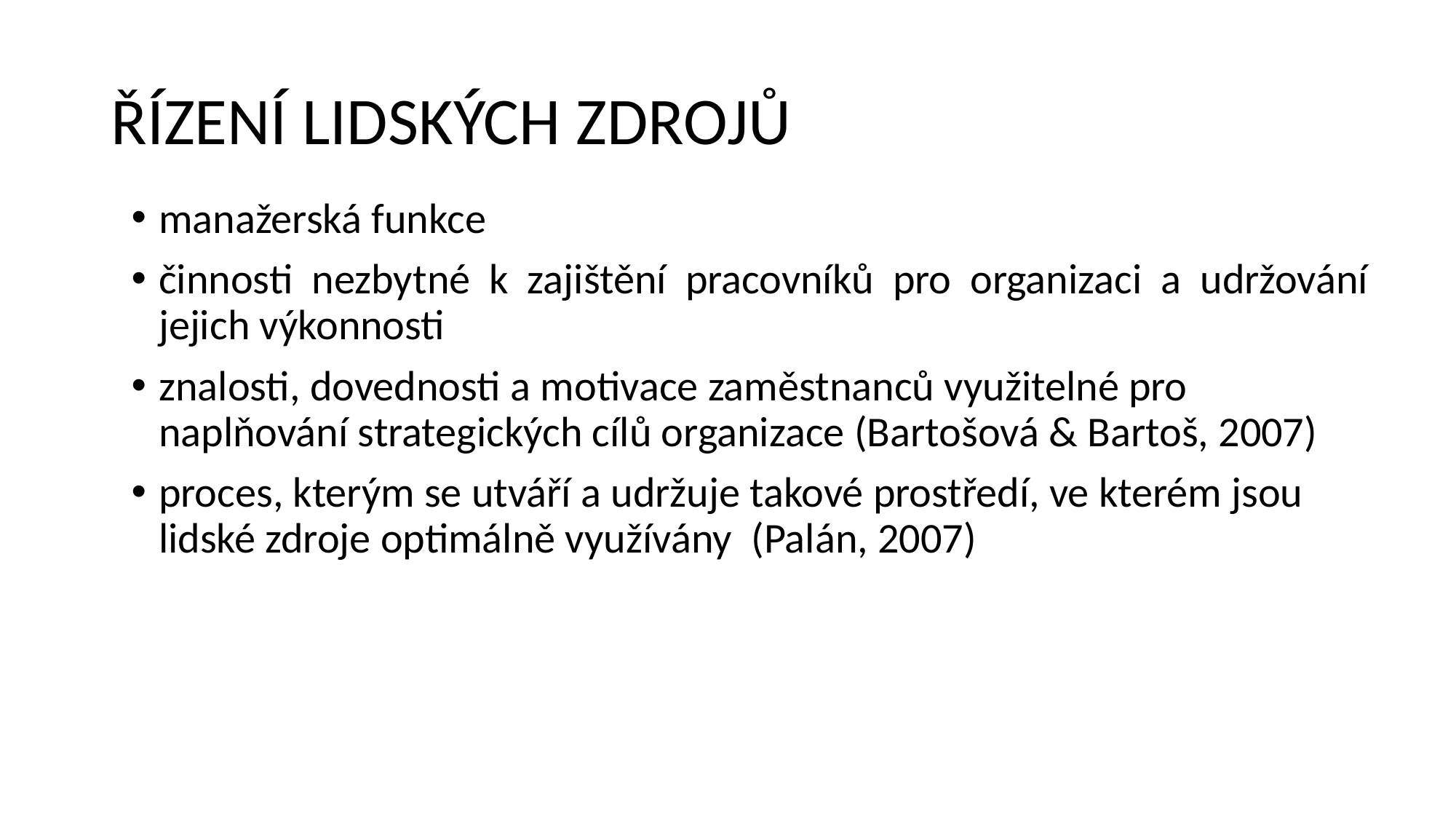

# ŘÍZENÍ LIDSKÝCH ZDROJŮ
manažerská funkce
činnosti nezbytné k zajištění pracovníků pro organizaci a udržování jejich výkonnosti
znalosti, dovednosti a motivace zaměstnanců využitelné pro naplňování strategických cílů organizace (Bartošová & Bartoš, 2007)
proces, kterým se utváří a udržuje takové prostředí, ve kterém jsou lidské zdroje optimálně využívány  (Palán, 2007)